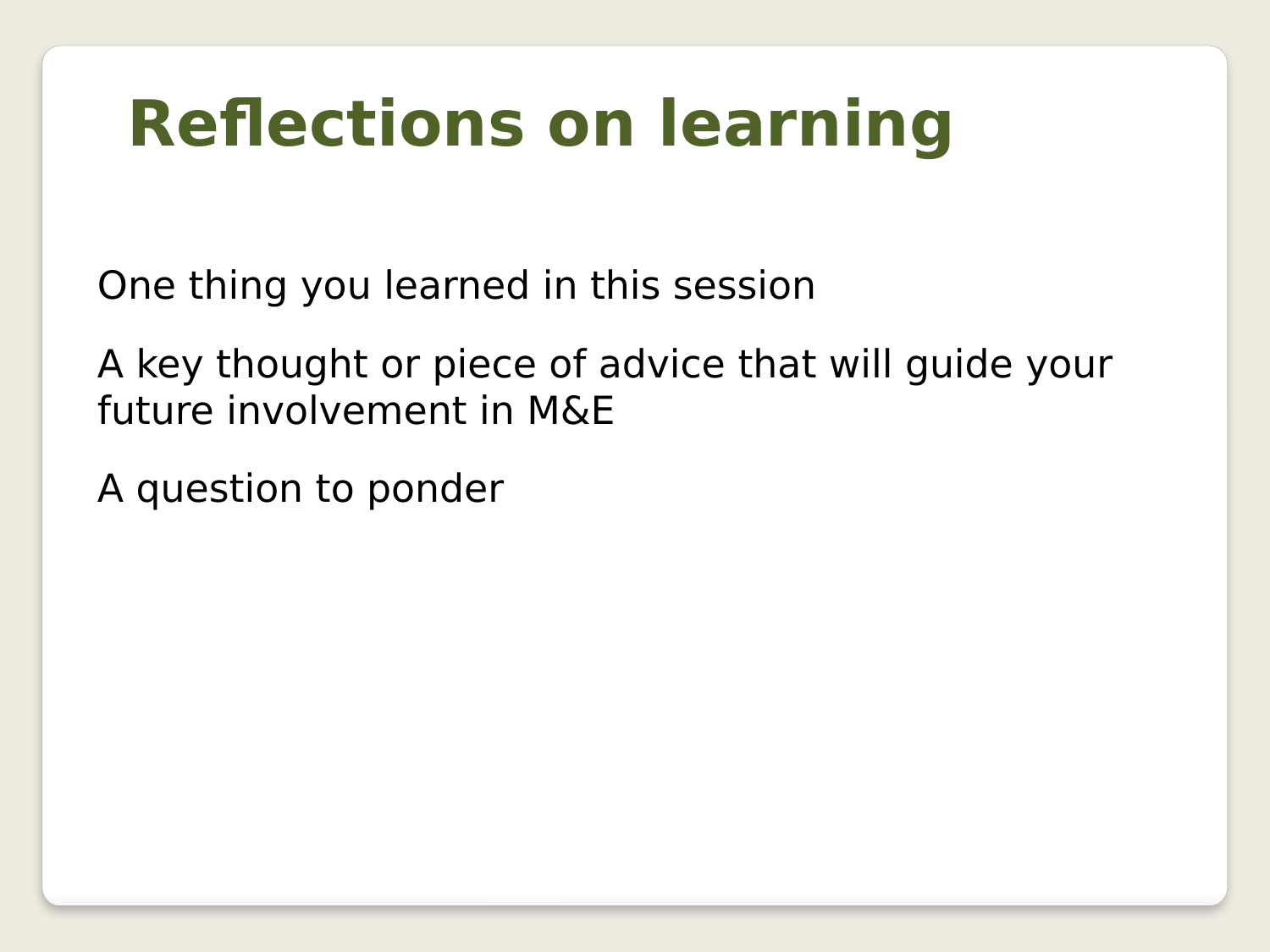

Reflections on learning

One thing you learned in this session
A key thought or piece of advice that will guide your future involvement in M&E
A question to ponder